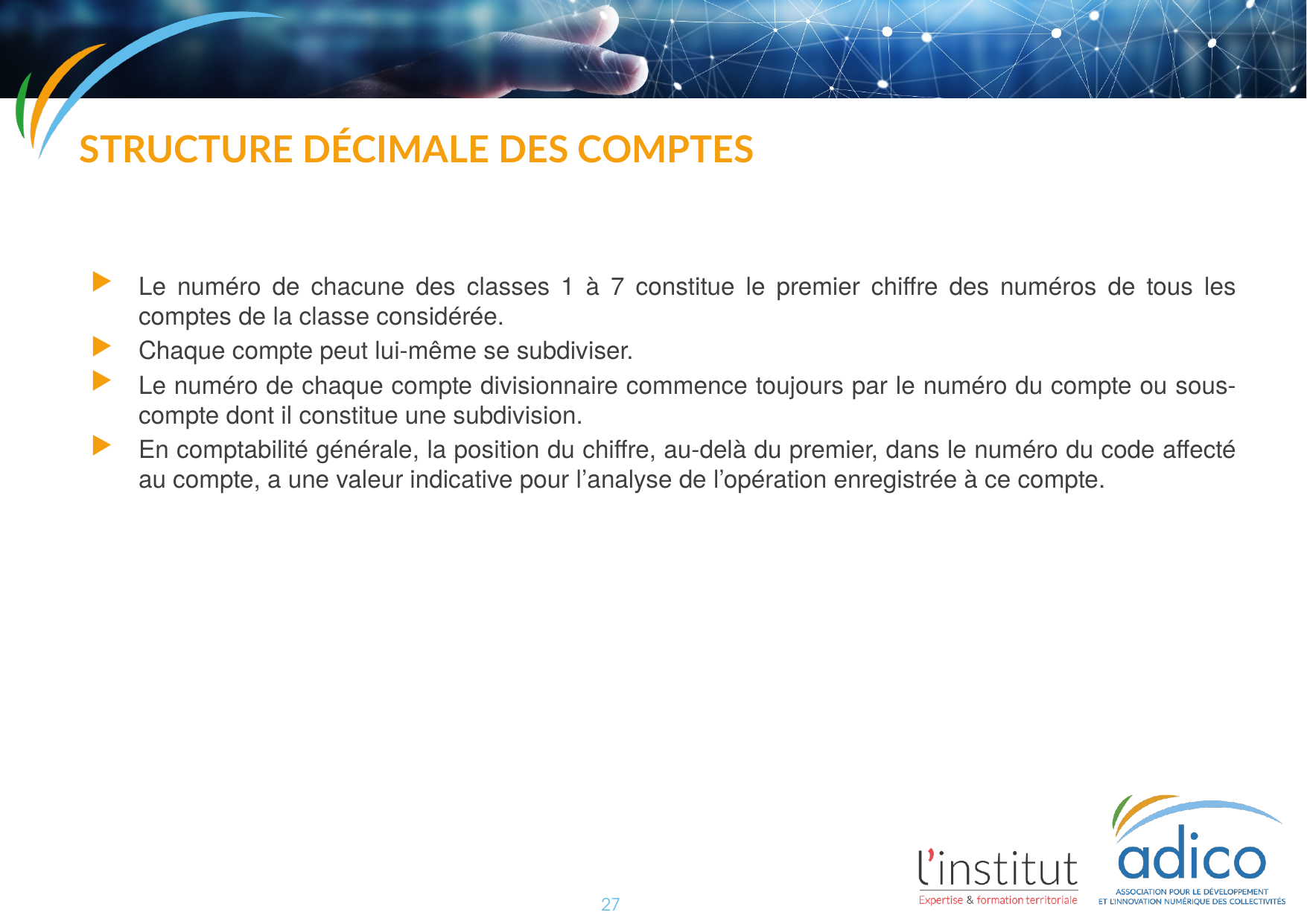

# Structure décimale des comptes
Le numéro de chacune des classes 1 à 7 constitue le premier chiffre des numéros de tous les comptes de la classe considérée.
Chaque compte peut lui-même se subdiviser.
Le numéro de chaque compte divisionnaire commence toujours par le numéro du compte ou sous-compte dont il constitue une subdivision.
En comptabilité générale, la position du chiffre, au-delà du premier, dans le numéro du code affecté au compte, a une valeur indicative pour l’analyse de l’opération enregistrée à ce compte.